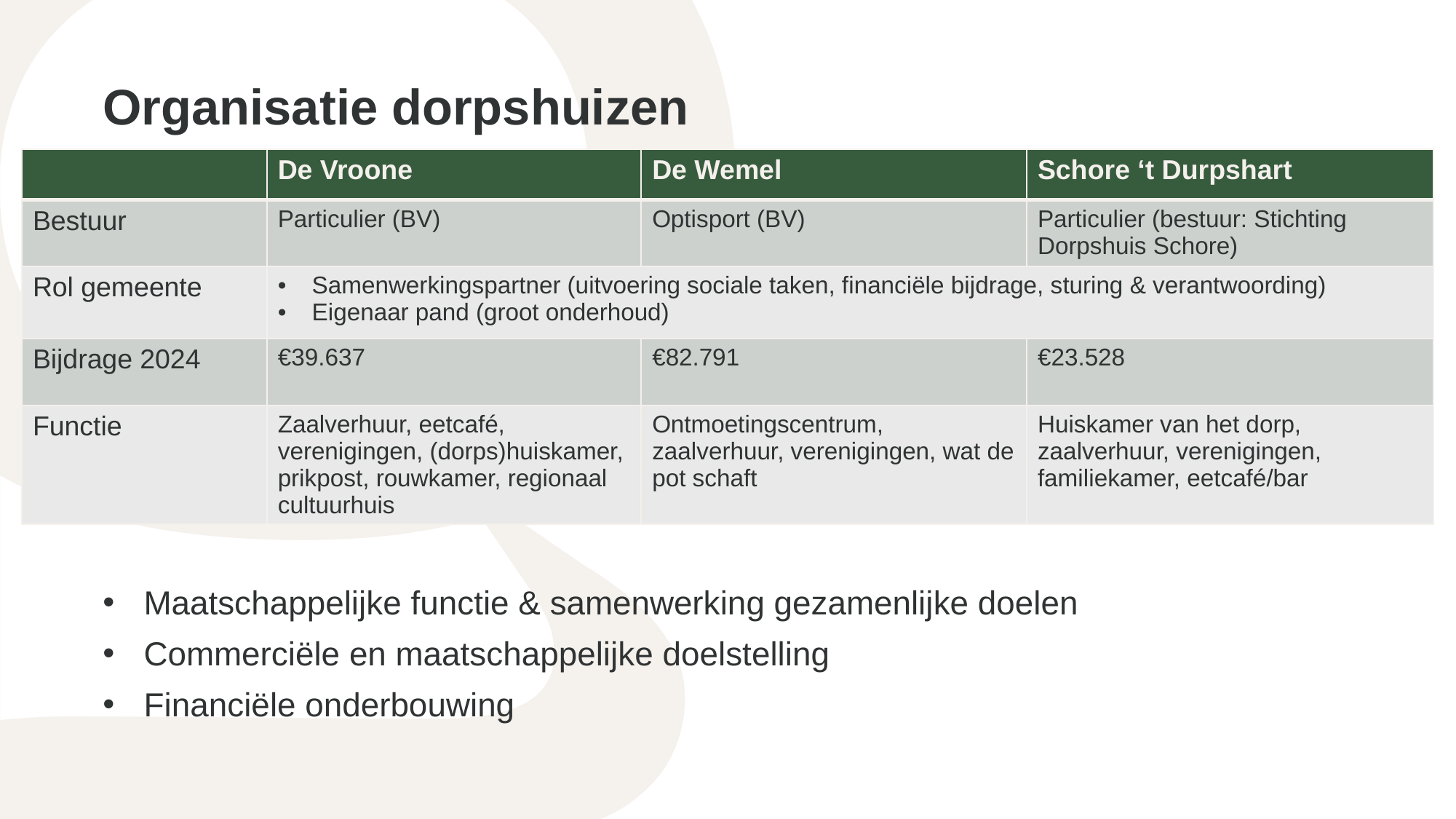

# Organisatie dorpshuizen
|  | De Vroone | De Wemel | Schore ‘t Durpshart |
| --- | --- | --- | --- |
| Bestuur | Particulier (BV) | Optisport (BV) | Particulier (bestuur: Stichting Dorpshuis Schore) |
| Rol gemeente | Samenwerkingspartner (uitvoering sociale taken, financiële bijdrage, sturing & verantwoording) Eigenaar pand (groot onderhoud) |  |  |
| Bijdrage 2024 | €39.637 | €82.791 | €23.528 |
| Functie | Zaalverhuur, eetcafé, verenigingen, (dorps)huiskamer, prikpost, rouwkamer, regionaal cultuurhuis | Ontmoetingscentrum, zaalverhuur, verenigingen, wat de pot schaft | Huiskamer van het dorp, zaalverhuur, verenigingen, familiekamer, eetcafé/bar |

Maatschappelijke functie & samenwerking gezamenlijke doelen
Commerciële en maatschappelijke doelstelling
Financiële onderbouwing